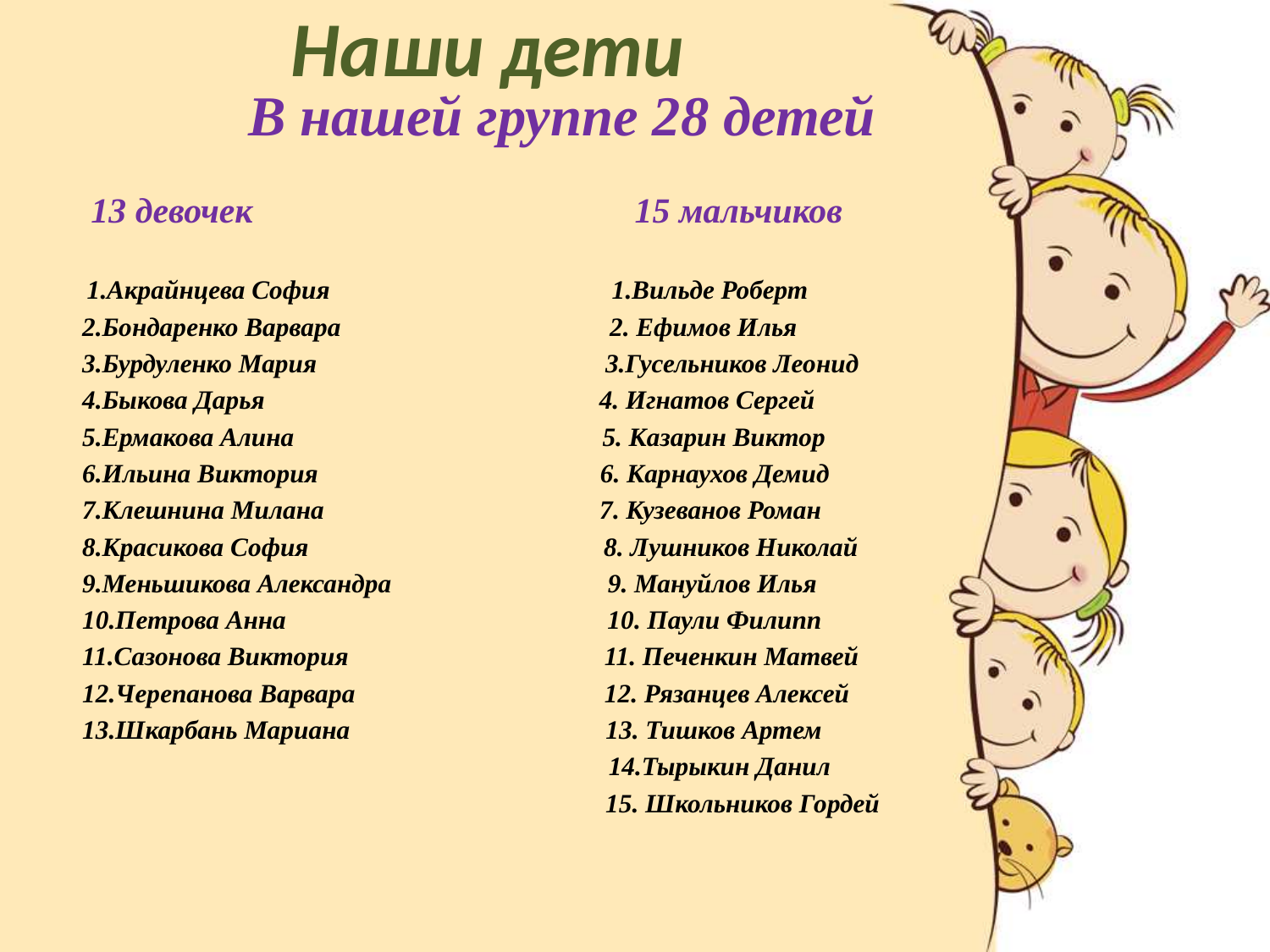

# Наши дети
В нашей группе 28 детей

 13 девочек                                           15 мальчиков
 1.Акрайнцева София                                           1.Вильде Роберт
2.Бондаренко Варвара                                         2. Ефимов Илья
3.Бурдуленко Мария                                            3.Гусельников Леонид
4.Быкова Дарья                                                   4. Игнатов Сергей
5.Ермакова Алина                                               5. Казарин Виктор
6.Ильина Виктория                                           6. Карнаухов Демид
7.Клешнина Милана                                          7. Кузеванов Роман
8.Красикова София                                             8. Лушников Николай
9.Меньшикова Александра                                 9. Мануйлов Илья
10.Петрова Анна                                                 10. Паули Филипп
11.Сазонова Виктория                                       11. Печенкин Матвей
12.Черепанова Варвара                                      12. Рязанцев Алексей
13.Шкарбань Мариана                                       13. Тишков Артем
                                                14.Тырыкин Данил
                                                       15. Школьников Гордей